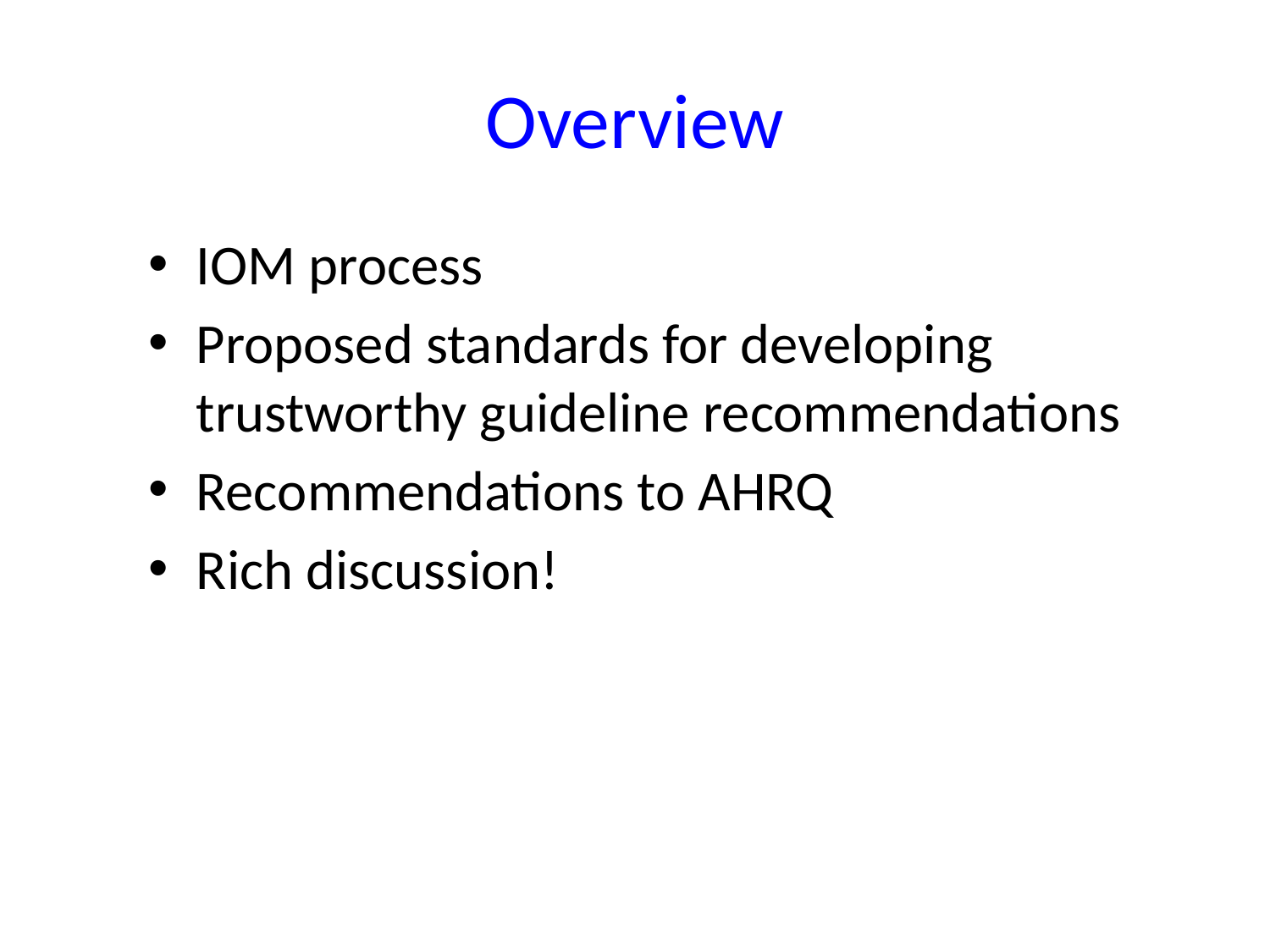

# Overview
IOM process
Proposed standards for developing trustworthy guideline recommendations
Recommendations to AHRQ
Rich discussion!